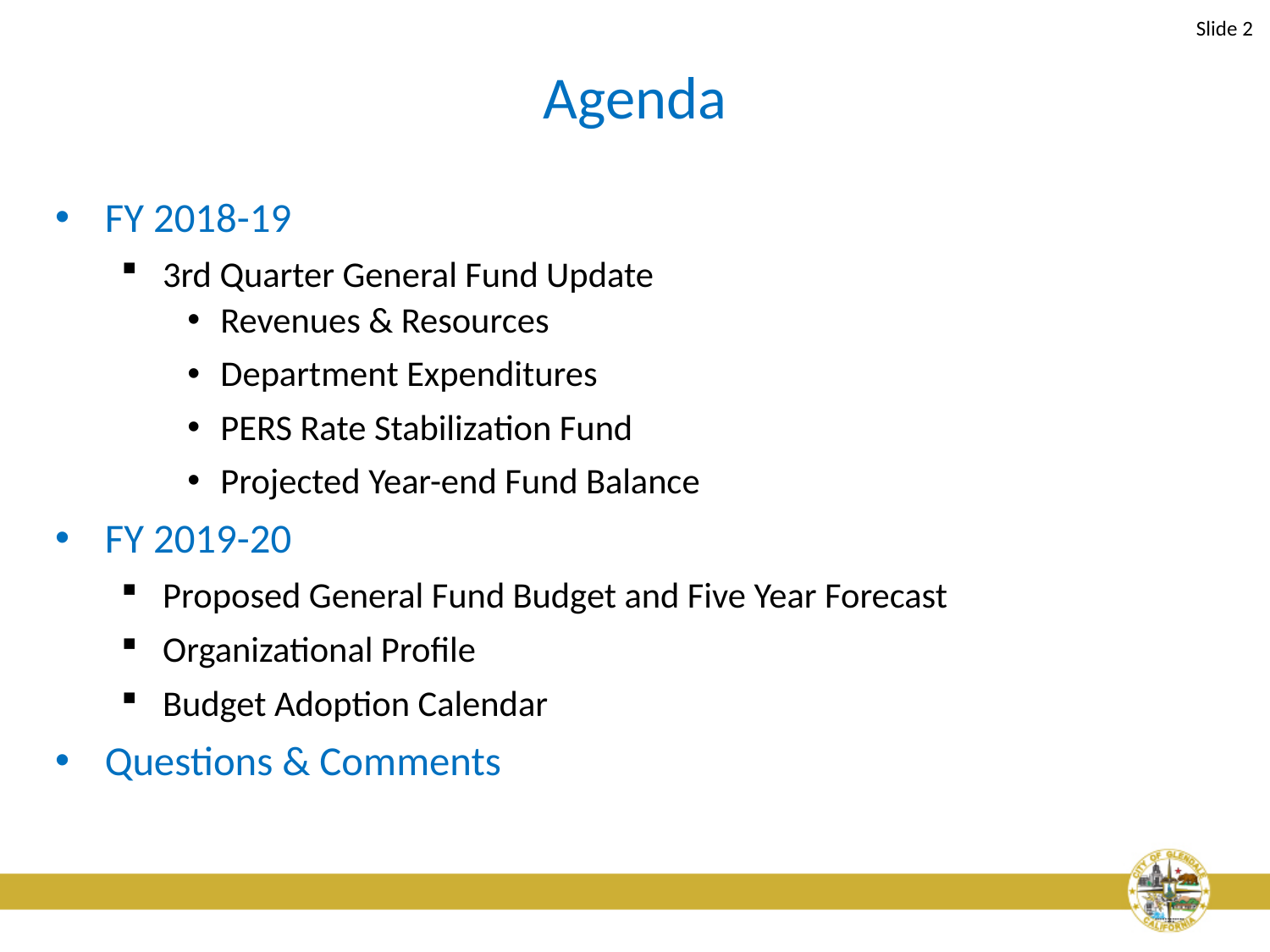

Slide 2
# Agenda
FY 2018-19
3rd Quarter General Fund Update
Revenues & Resources
Department Expenditures
PERS Rate Stabilization Fund
Projected Year-end Fund Balance
FY 2019-20
Proposed General Fund Budget and Five Year Forecast
Organizational Profile
Budget Adoption Calendar
Questions & Comments